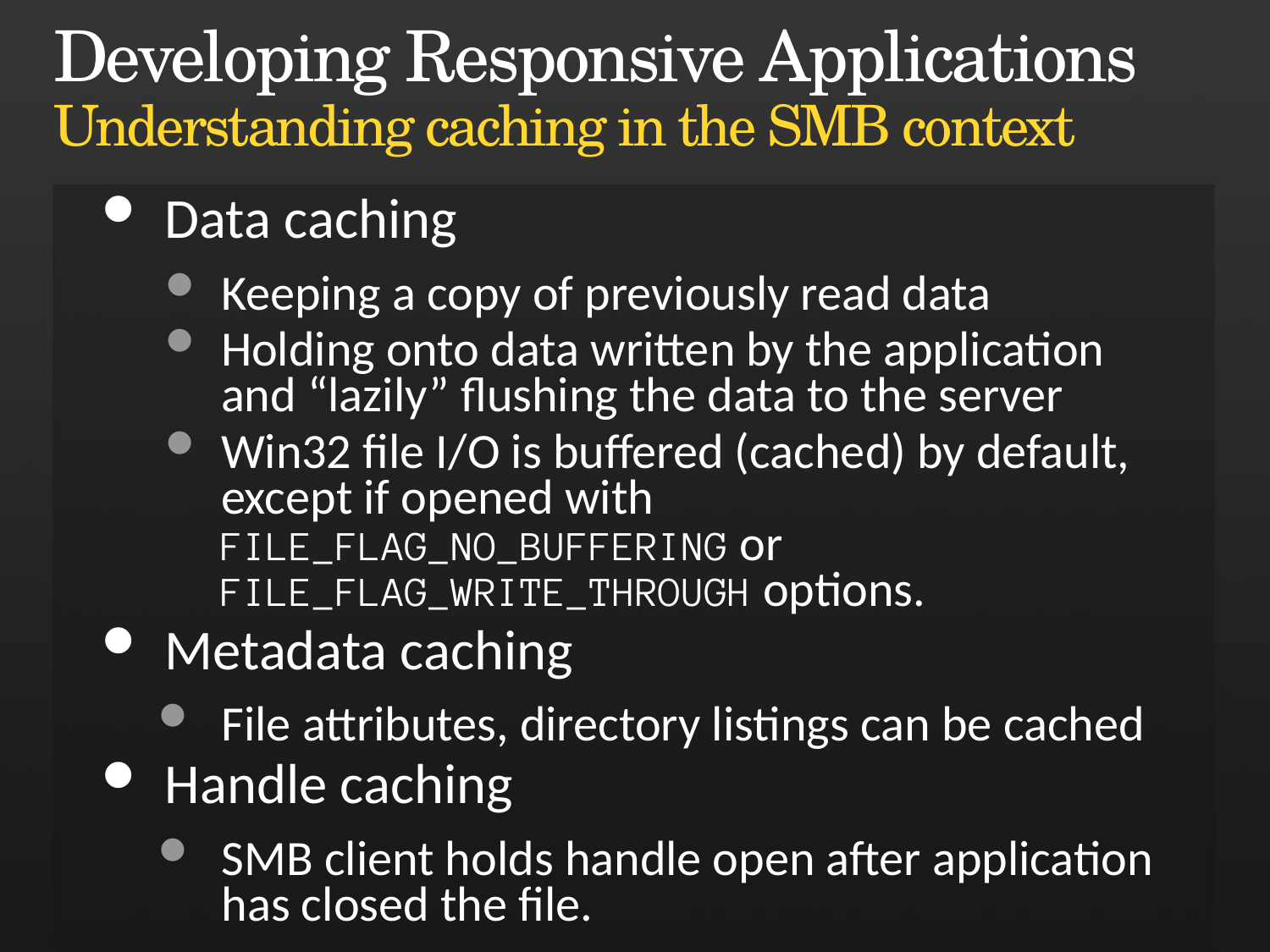

# Developing Responsive Applications Understanding caching in the SMB context
Data caching
Keeping a copy of previously read data
Holding onto data written by the application and “lazily” flushing the data to the server
Win32 file I/O is buffered (cached) by default, except if opened with FILE_FLAG_NO_BUFFERING or FILE_FLAG_WRITE_THROUGH options.
Metadata caching
File attributes, directory listings can be cached
Handle caching
SMB client holds handle open after application has closed the file.